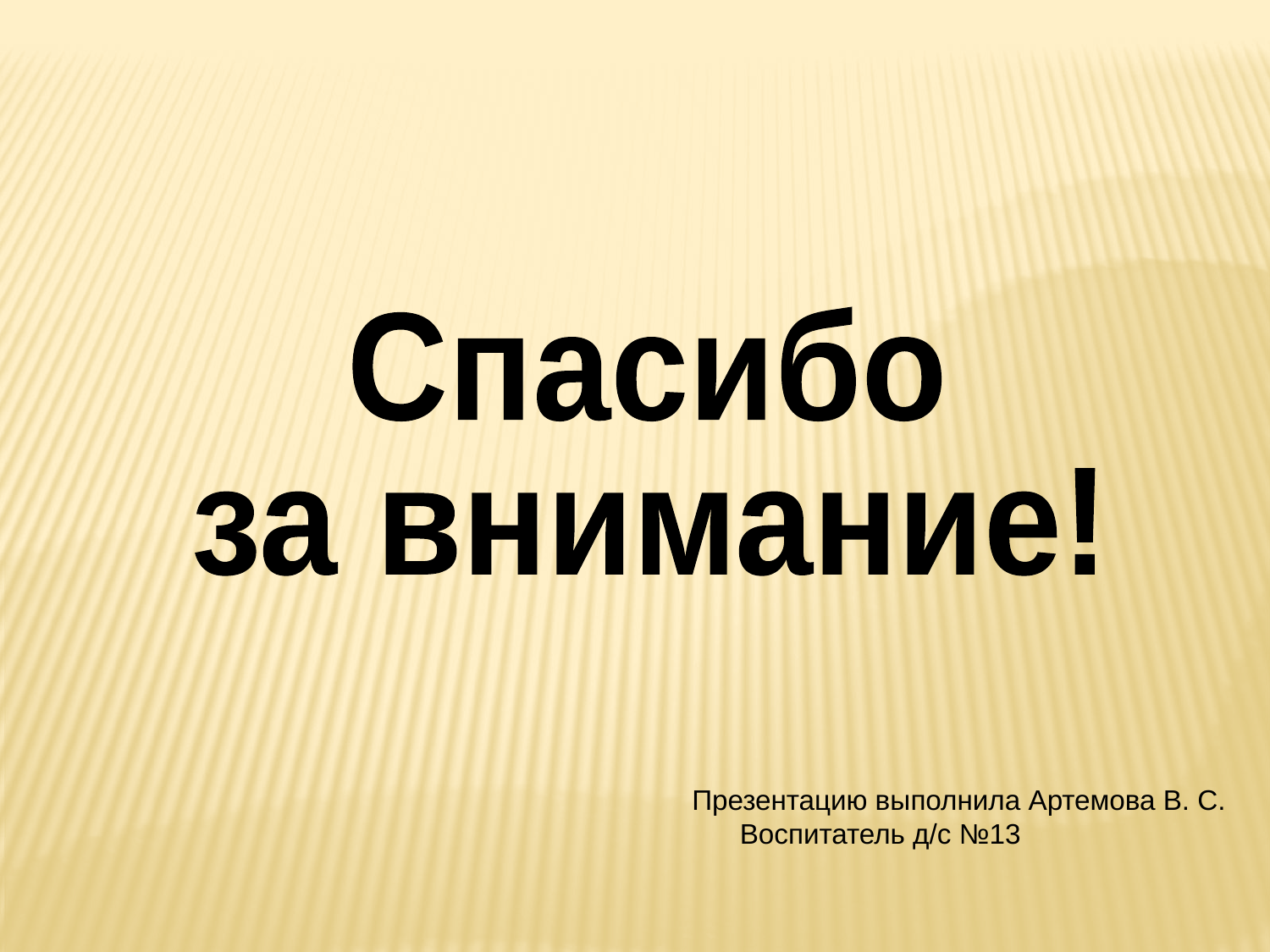

Спасибо
за внимание!
                     Презентацию выполнила Артемова В. С.
                      Воспитатель д/с №13